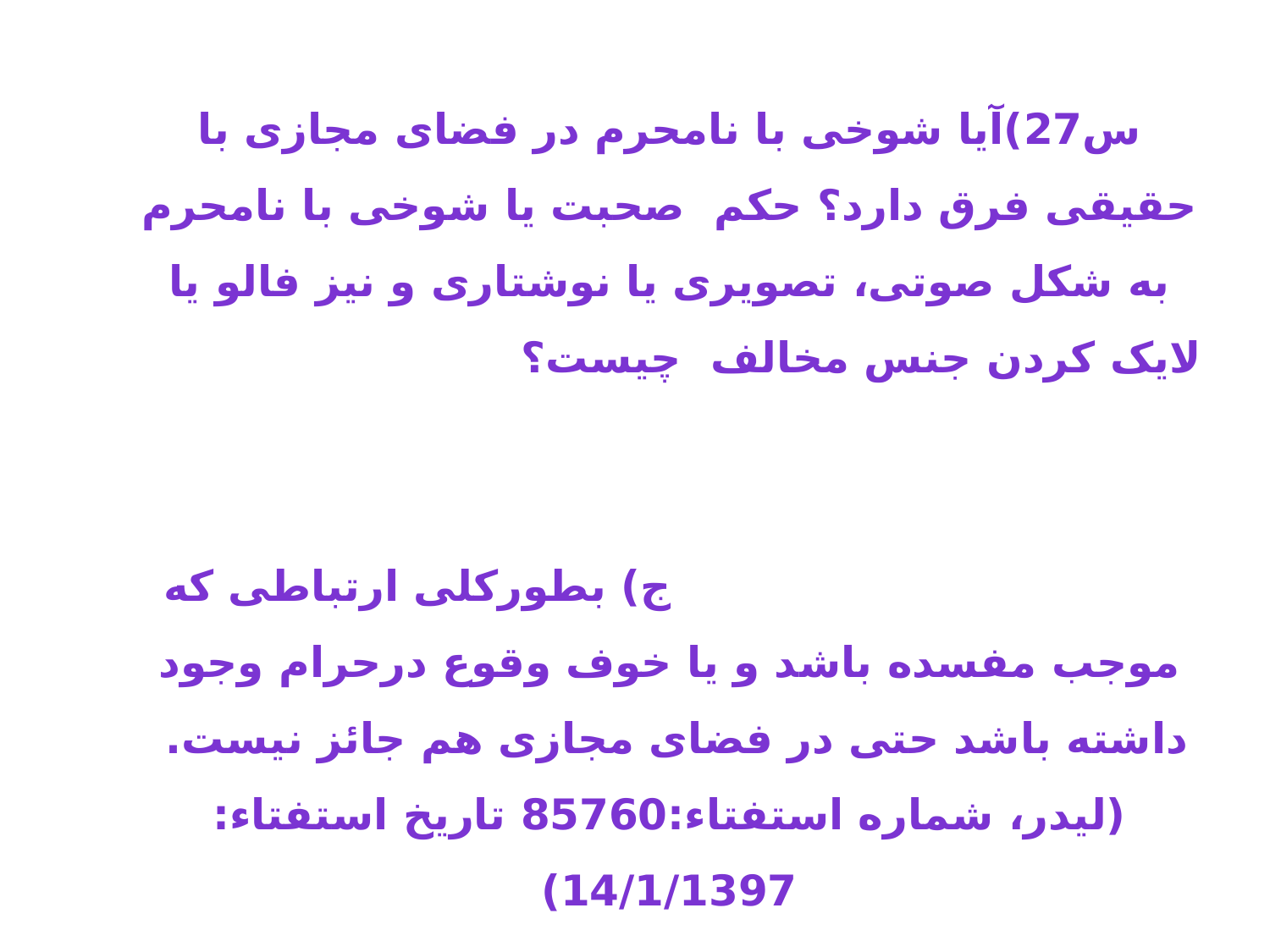

2) فحش دادن در فضای دوستانه مجازی با انگیزه شوخی، چنانچه موجب ایذاء و یا اشاعه فحشاء و یا مفسده قابل توجه دیگری شود جایز نیست. ( 865432 همان   17/2/1397)

س27)آیا شوخی با نامحرم در فضای مجازی با حقیقی فرق دارد؟ حکم  صحبت یا شوخی با نامحرم به شکل صوتی، تصویری یا نوشتاری و نیز فالو یا لایک کردن جنس مخالف  چیست؟                                                                                                                                                                                                               ج) بطورکلی ارتباطی که موجب مفسده باشد و یا خوف وقوع درحرام وجود داشته باشد حتی در فضای مجازی هم جائز نیست.
(لیدر، شماره استفتاء:85760 تاریخ استفتاء: 14/1/1397)